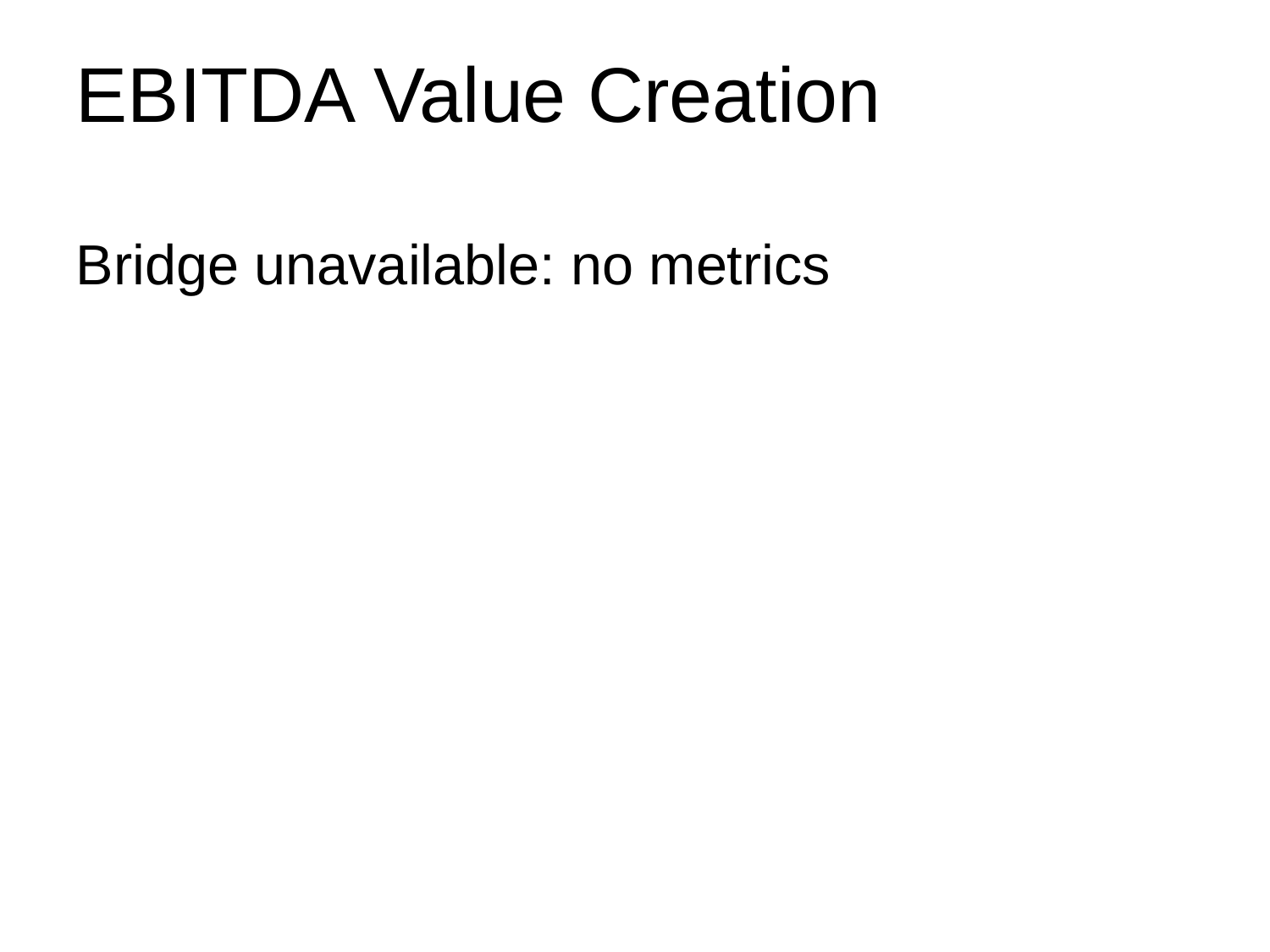

# EBITDA Value Creation
Bridge unavailable: no metrics